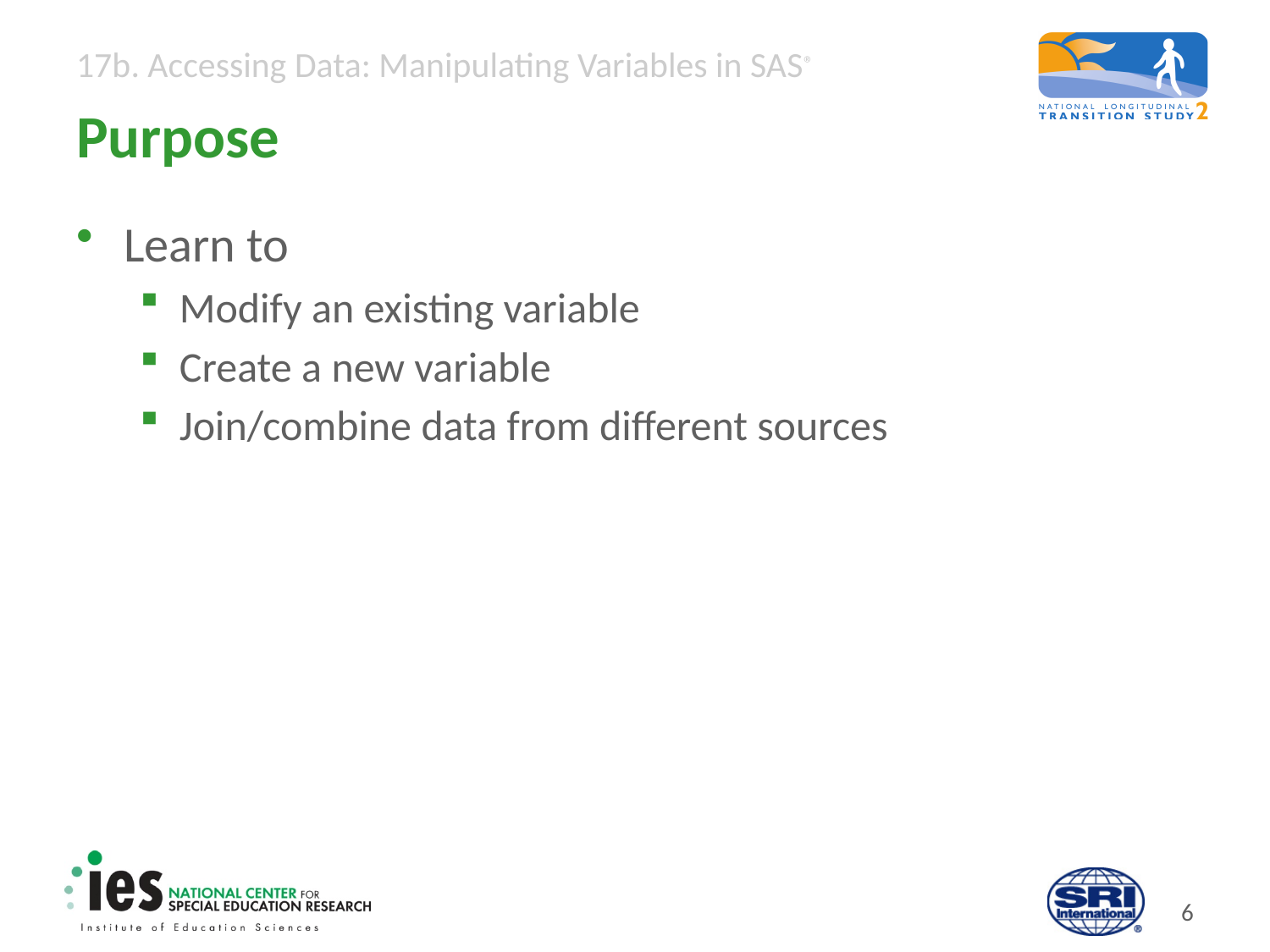

# Purpose
Learn to
Modify an existing variable
Create a new variable
Join/combine data from different sources
6